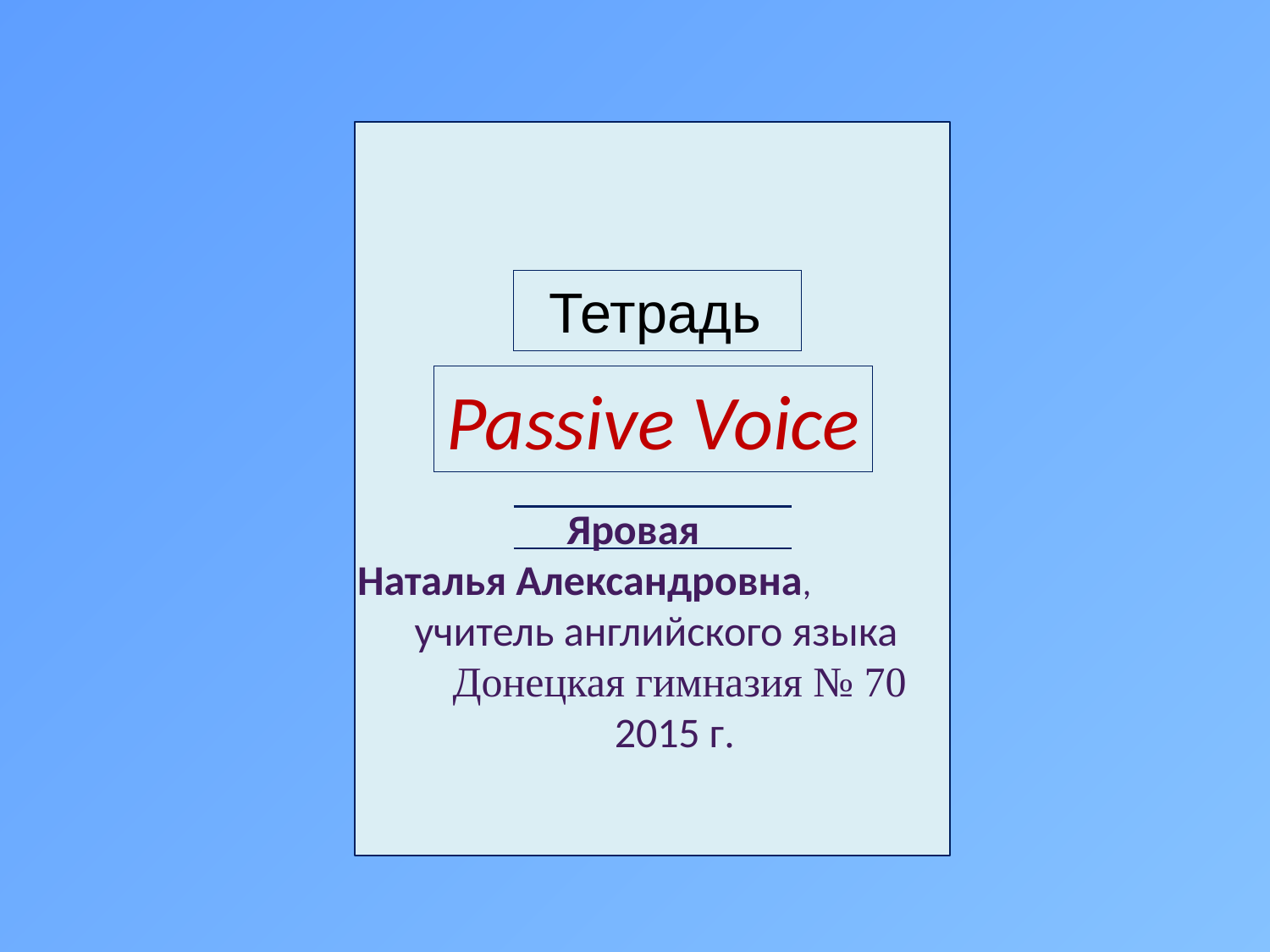

Тетрадь
Passive Voice
                      Яровая
Наталья Александровна,
      учитель английского языка
          Донецкая гимназия № 70
                           2015 г.